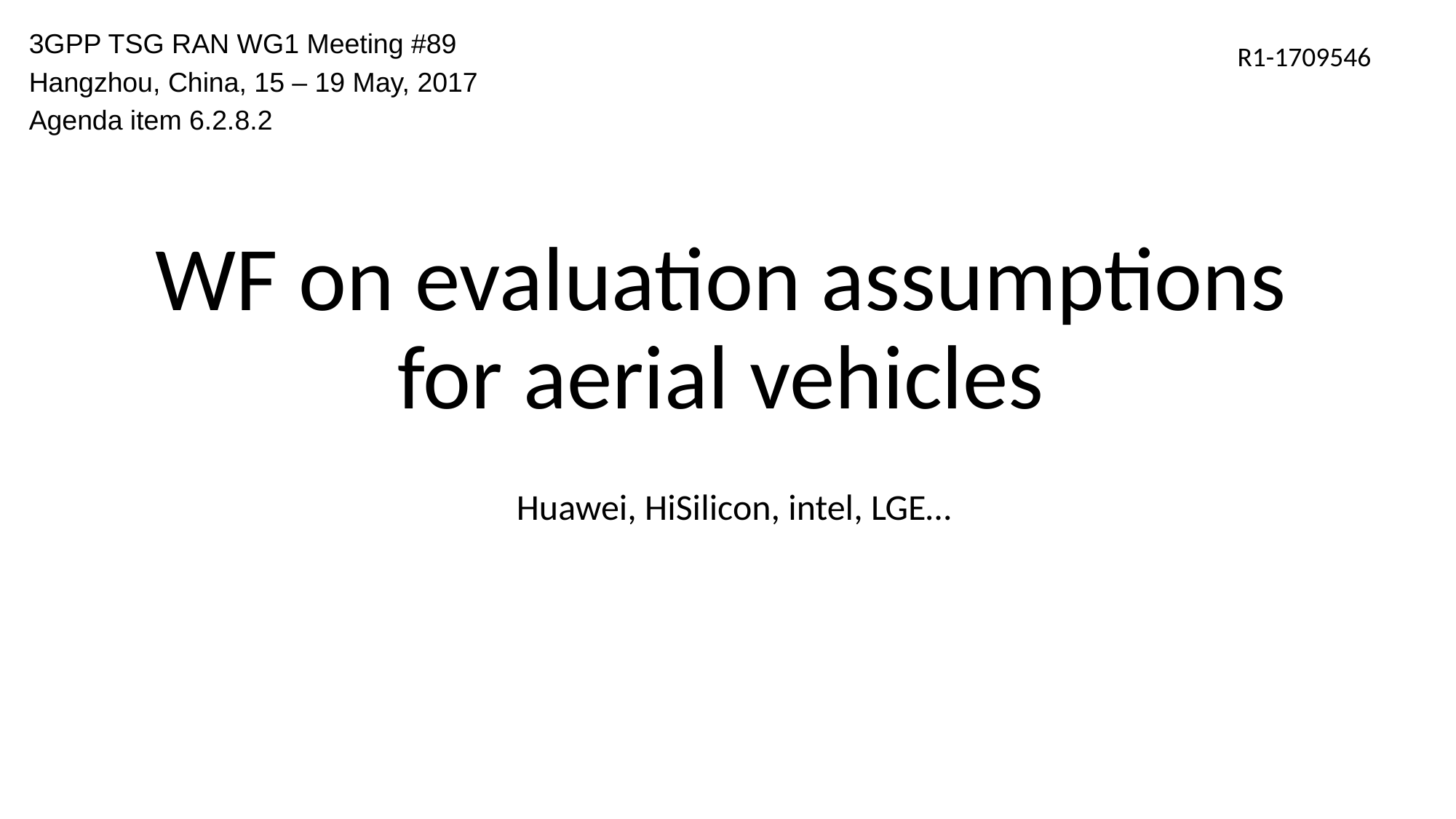

3GPP TSG RAN WG1 Meeting #89
Hangzhou, China, 15 – 19 May, 2017
Agenda item 6.2.8.2
R1-1709546
# WF on evaluation assumptions for aerial vehicles
Huawei, HiSilicon, intel, LGE…